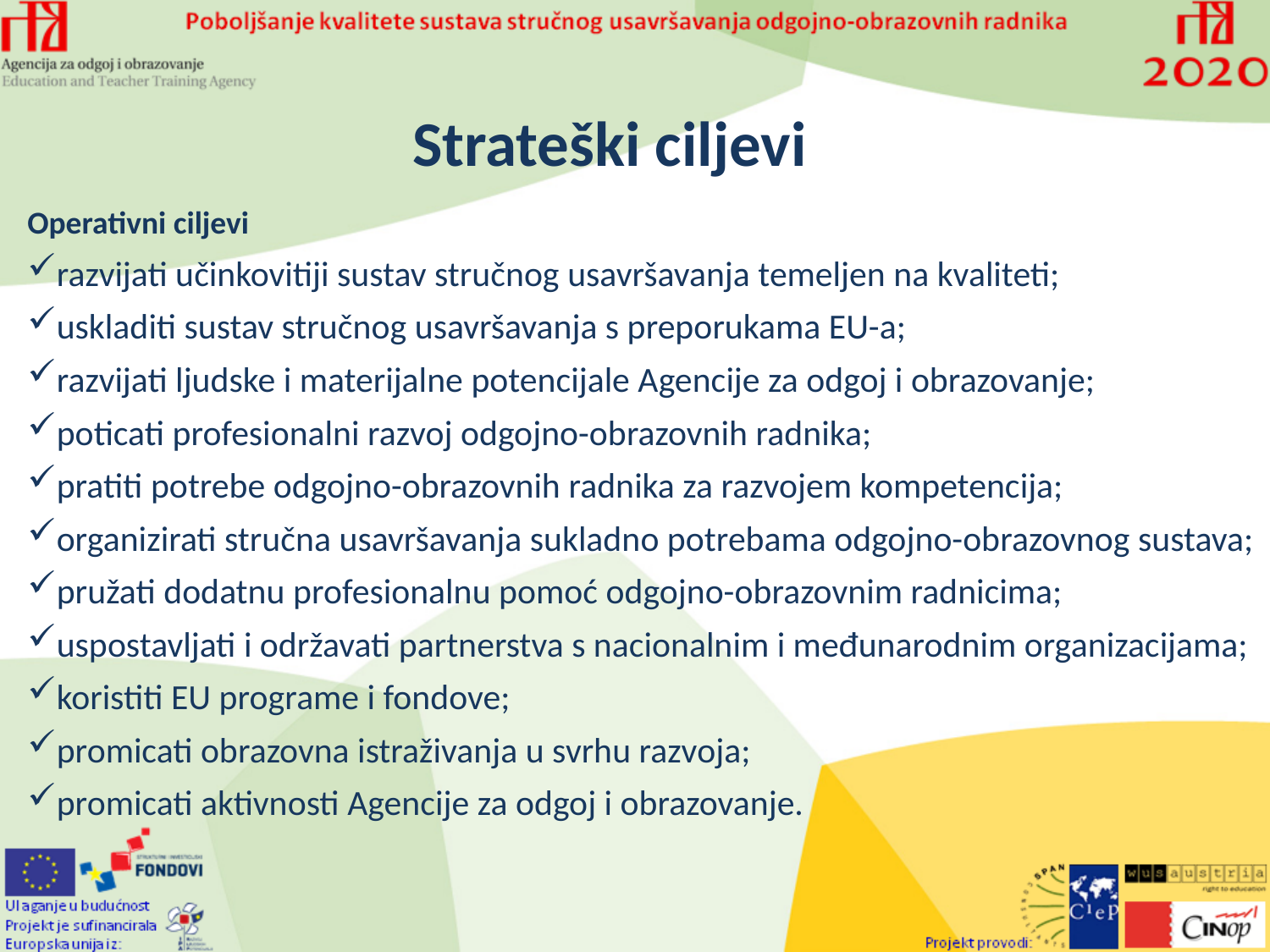

Strateški ciljevi
Operativni ciljevi
razvijati učinkovitiji sustav stručnog usavršavanja temeljen na kvaliteti;
uskladiti sustav stručnog usavršavanja s preporukama EU-a;
razvijati ljudske i materijalne potencijale Agencije za odgoj i obrazovanje;
poticati profesionalni razvoj odgojno-obrazovnih radnika;
pratiti potrebe odgojno-obrazovnih radnika za razvojem kompetencija;
organizirati stručna usavršavanja sukladno potrebama odgojno-obrazovnog sustava;
pružati dodatnu profesionalnu pomoć odgojno-obrazovnim radnicima;
uspostavljati i održavati partnerstva s nacionalnim i međunarodnim organizacijama;
koristiti EU programe i fondove;
promicati obrazovna istraživanja u svrhu razvoja;
promicati aktivnosti Agencije za odgoj i obrazovanje.